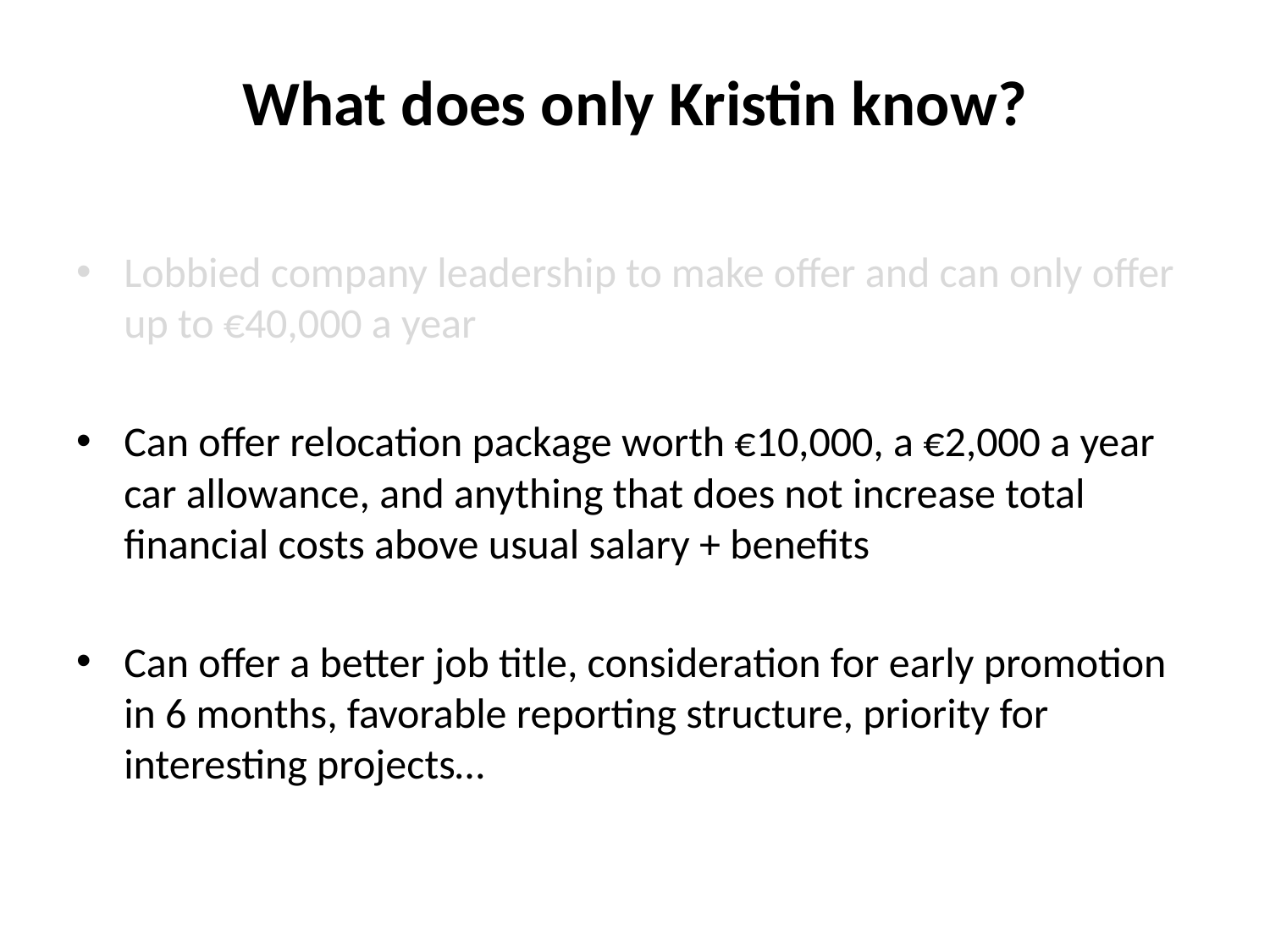

# What does only Kristin know?
Lobbied company leadership to make offer and can only offer up to €40,000 a year

Can offer relocation package worth €10,000, a €2,000 a year car allowance, and anything that does not increase total financial costs above usual salary + benefits

Can offer a better job title, consideration for early promotion in 6 months, favorable reporting structure, priority for interesting projects…